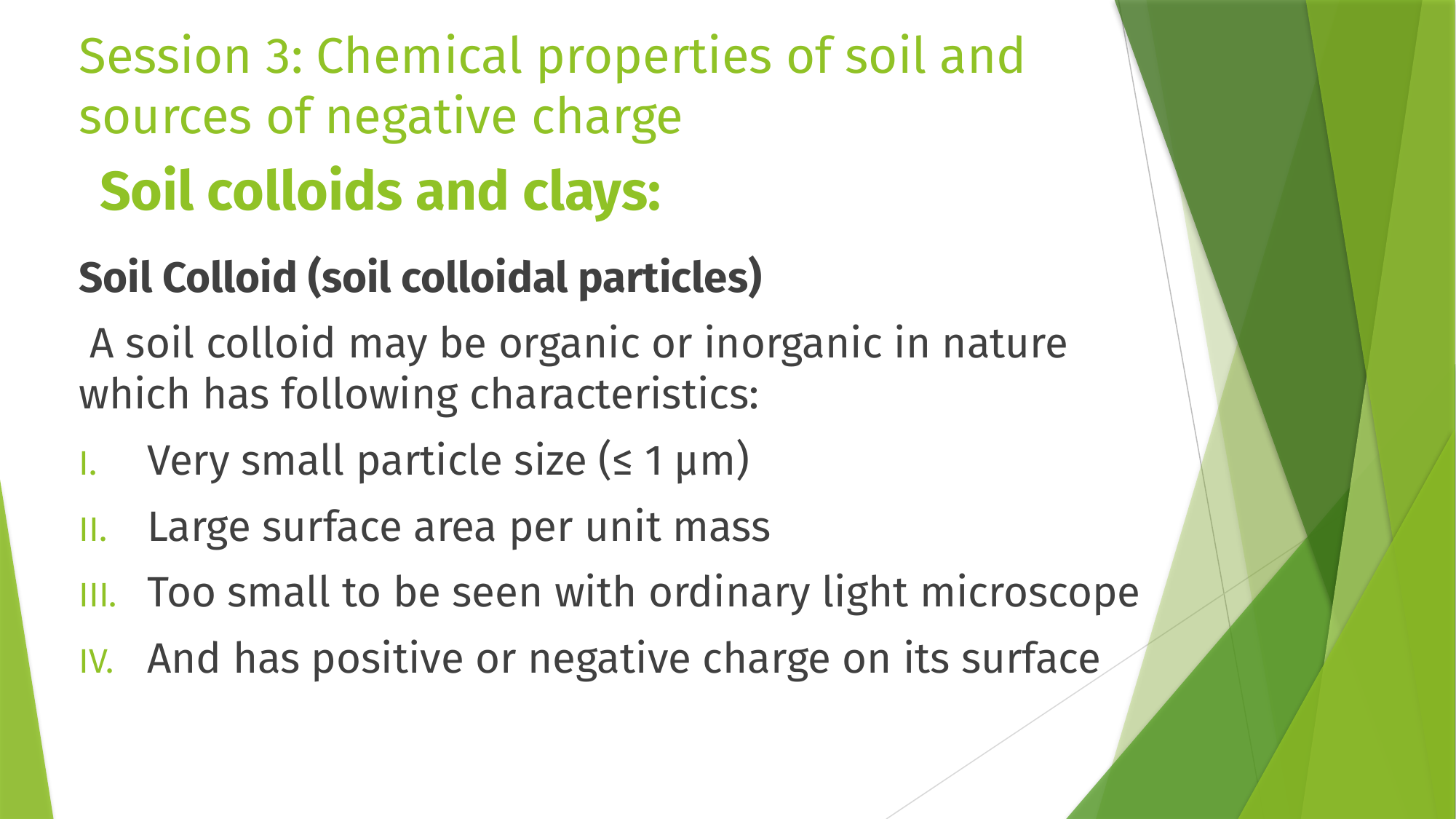

Session 3: Chemical properties of soil and sources of negative charge
# Soil colloids and clays:
Soil Colloid (soil colloidal particles)
 A soil colloid may be organic or inorganic in nature which has following characteristics:
Very small particle size (≤ 1 µm)
Large surface area per unit mass
Too small to be seen with ordinary light microscope
And has positive or negative charge on its surface